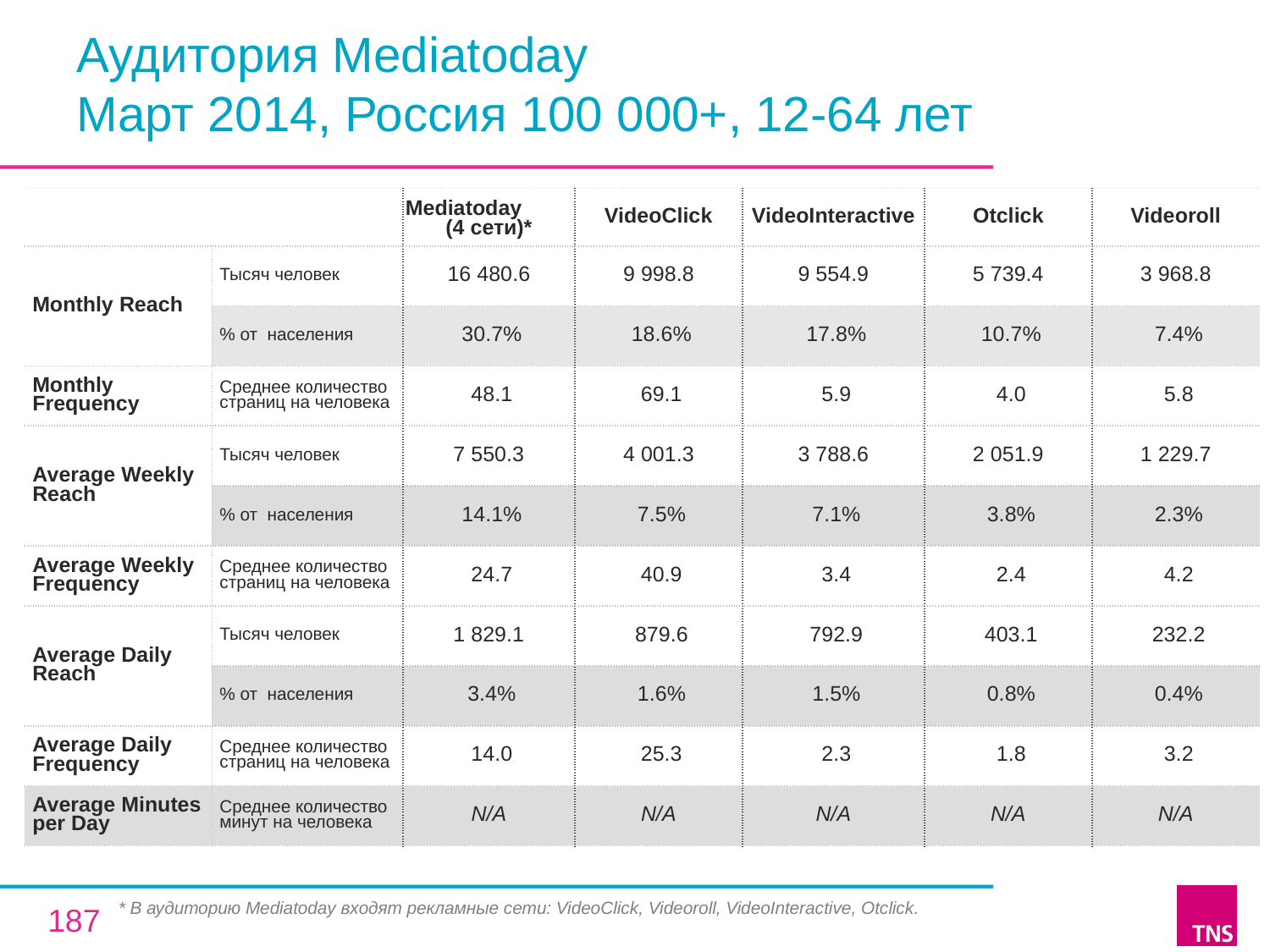

# Аудитория Mediatoday Март 2014, Россия 100 000+, 12-64 лет
|  |  | Mediatoday (4 сети)\* | VideoClick | VideoInteractive | Otclick | Videoroll |
| --- | --- | --- | --- | --- | --- | --- |
| Monthly Reach | Тысяч человек | 16 480.6 | 9 998.8 | 9 554.9 | 5 739.4 | 3 968.8 |
|  | % от населения | 30.7% | 18.6% | 17.8% | 10.7% | 7.4% |
| Monthly Frequency | Среднее количество страниц на человека | 48.1 | 69.1 | 5.9 | 4.0 | 5.8 |
| Average Weekly Reach | Тысяч человек | 7 550.3 | 4 001.3 | 3 788.6 | 2 051.9 | 1 229.7 |
|  | % от населения | 14.1% | 7.5% | 7.1% | 3.8% | 2.3% |
| Average Weekly Frequency | Среднее количество страниц на человека | 24.7 | 40.9 | 3.4 | 2.4 | 4.2 |
| Average Daily Reach | Тысяч человек | 1 829.1 | 879.6 | 792.9 | 403.1 | 232.2 |
|  | % от населения | 3.4% | 1.6% | 1.5% | 0.8% | 0.4% |
| Average Daily Frequency | Среднее количество страниц на человека | 14.0 | 25.3 | 2.3 | 1.8 | 3.2 |
| Average Minutes per Day | Среднее количество минут на человека | N/A | N/A | N/A | N/A | N/A |
* В аудиторию Mediatoday входят рекламные сети: VideoClick, Videoroll, VideoInteractive, Otclick.
187